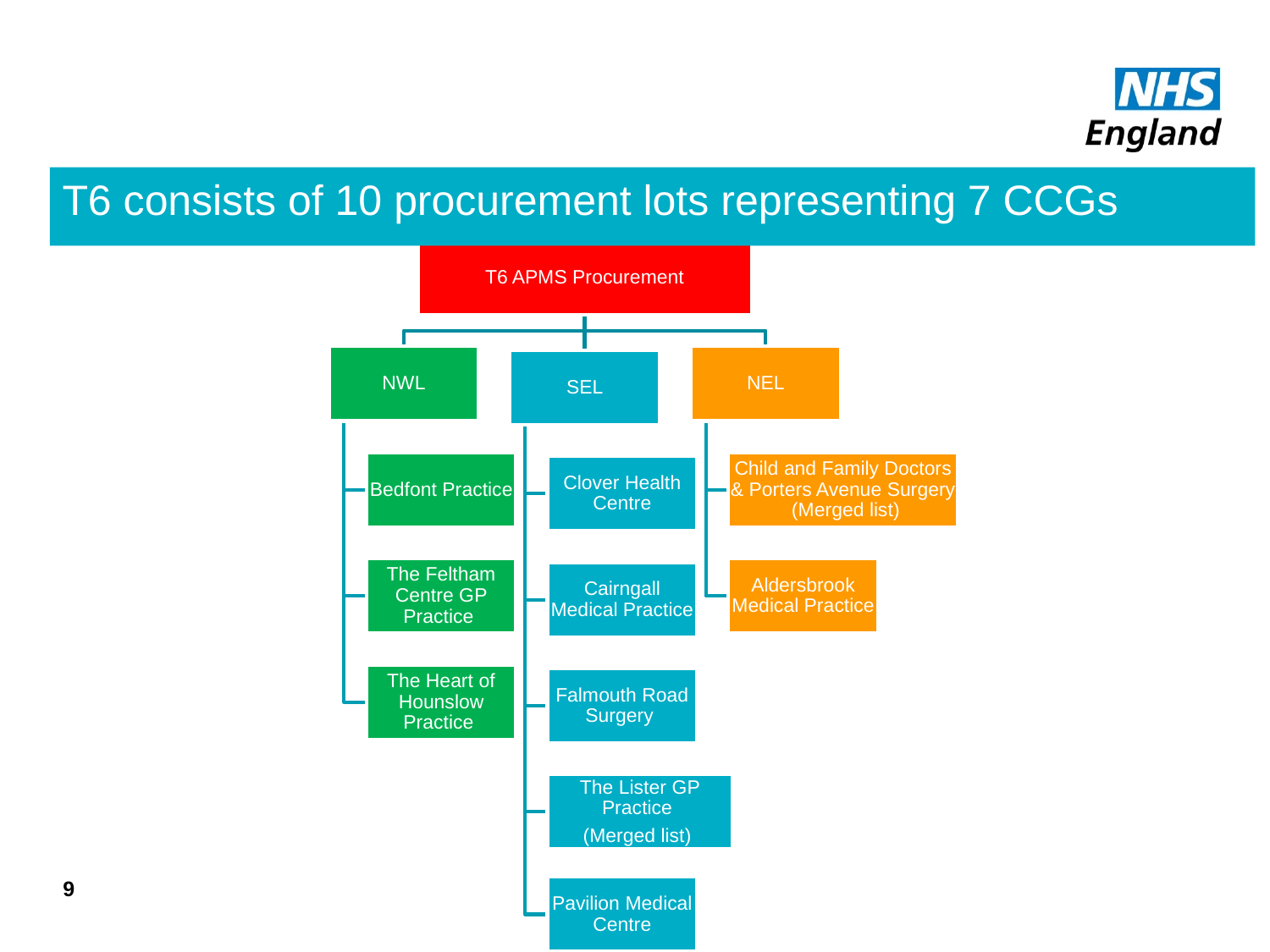

T6 consists of 10 procurement lots representing 7 CCGs

T6 APMS Procurement
NWL
Bedfont Practice
The Feltham Centre GP Practice
The Heart of Hounslow Practice
SEL
Clover Health Centre
Cairngall Medical Practice
Falmouth Road Surgery
The Lister GP Practice
(Merged list)
Pavilion Medical Centre
NEL
Child and Family Doctors & Porters Avenue Surgery  (Merged list)
Aldersbrook Medical Practice
9